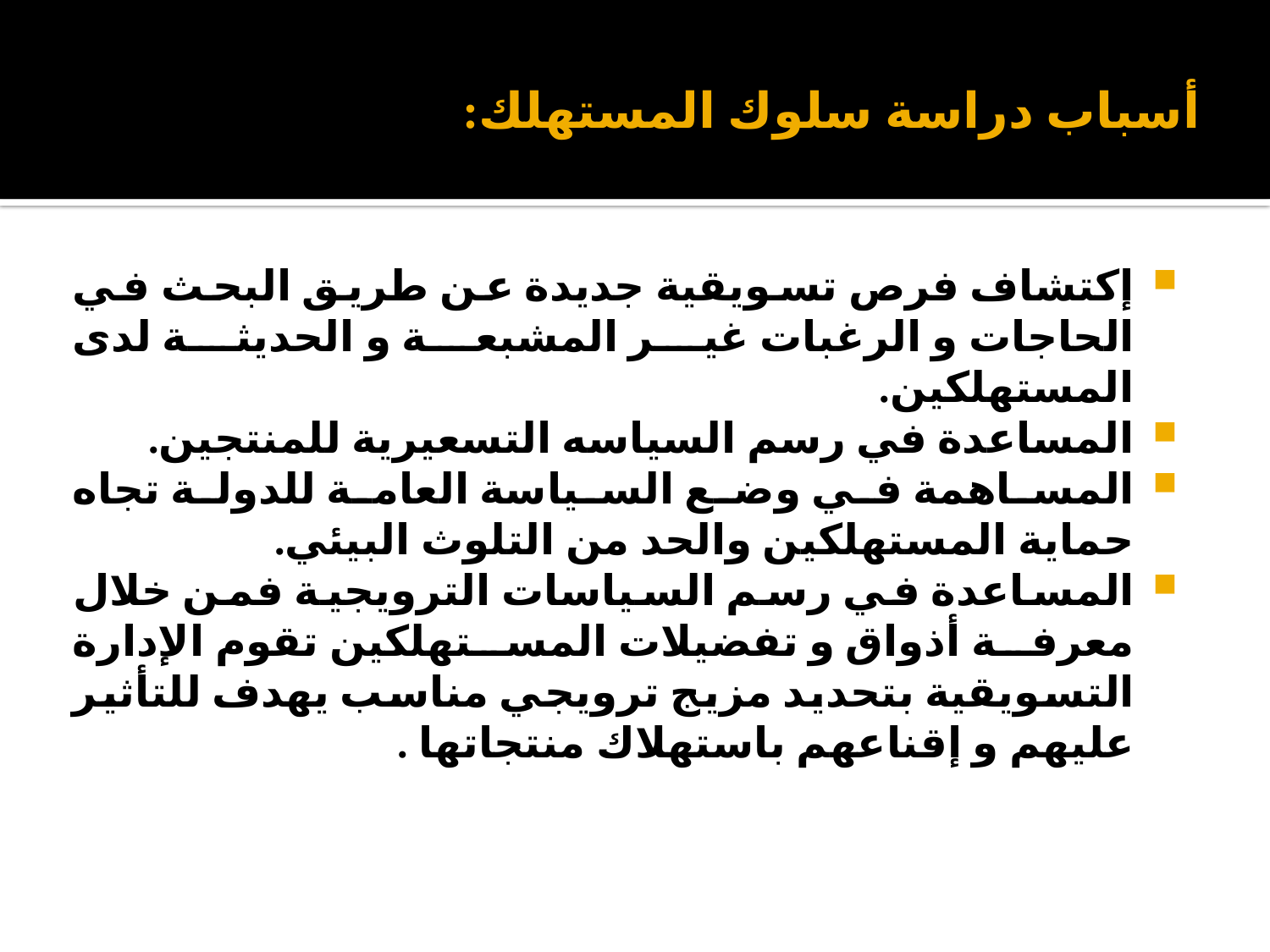

# أسباب دراسة سلوك المستهلك:
إكتشاف فرص تسويقية جديدة عن طريق البحث في الحاجات و الرغبات غير المشبعة و الحديثة لدى المستهلكين.
المساعدة في رسم السياسه التسعيرية للمنتجين.
المساهمة في وضع السياسة العامة للدولة تجاه حماية المستهلكين والحد من التلوث البيئي.
المساعدة في رسم السياسات الترويجية فمن خلال معرفة أذواق و تفضيلات المستهلكين تقوم الإدارة التسويقية بتحديد مزيج ترويجي مناسب يهدف للتأثير عليهم و إقناعهم باستهلاك منتجاتها .